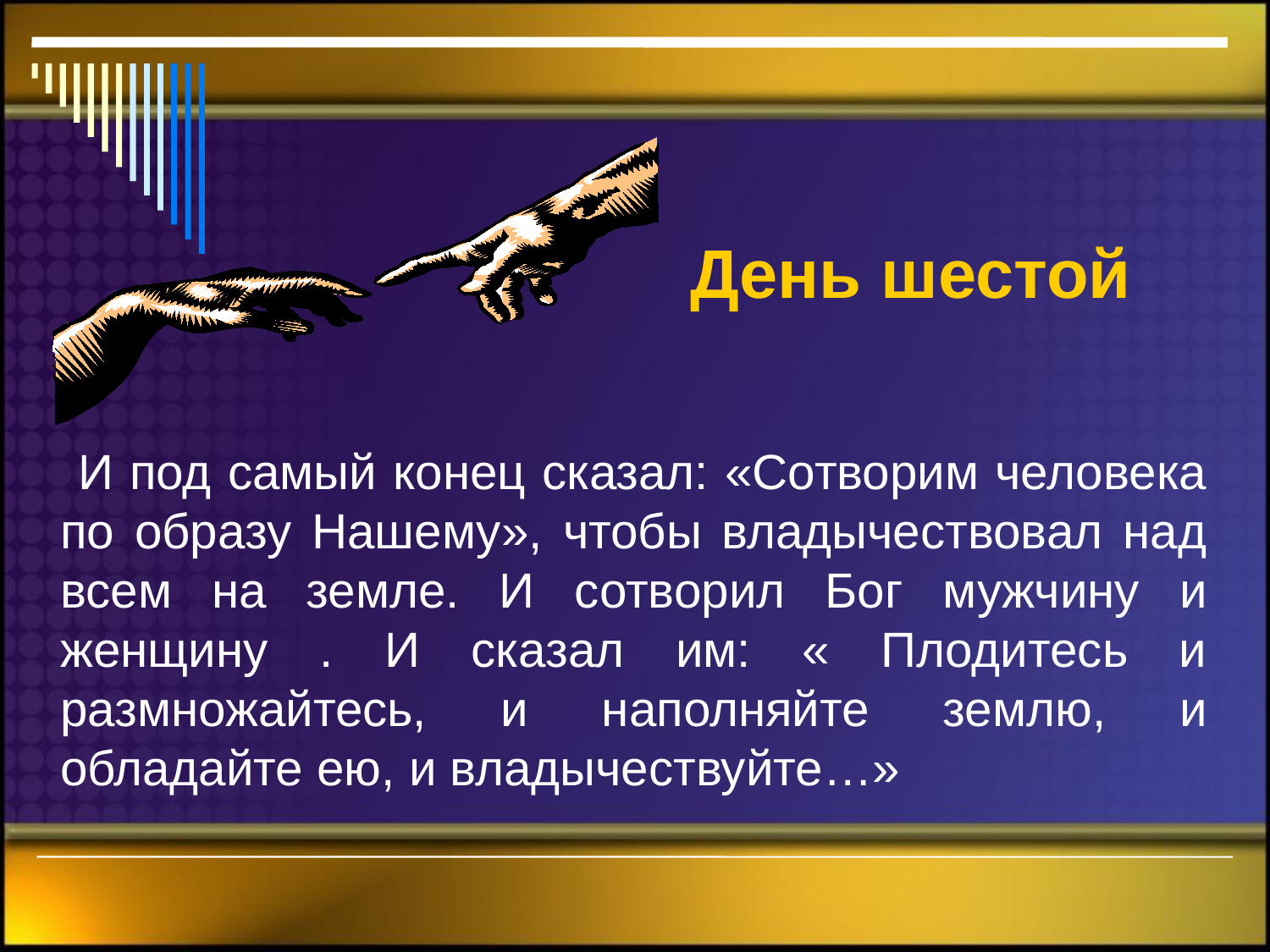

# День шестой
    И под самый конец сказал: «Сотворим человека по образу Нашему», чтобы владычествовал над всем на земле. И сотворил Бог мужчину и женщину . И сказал им: « Плодитесь и размножайтесь, и наполняйте землю, и обладайте ею, и владычествуйте…»